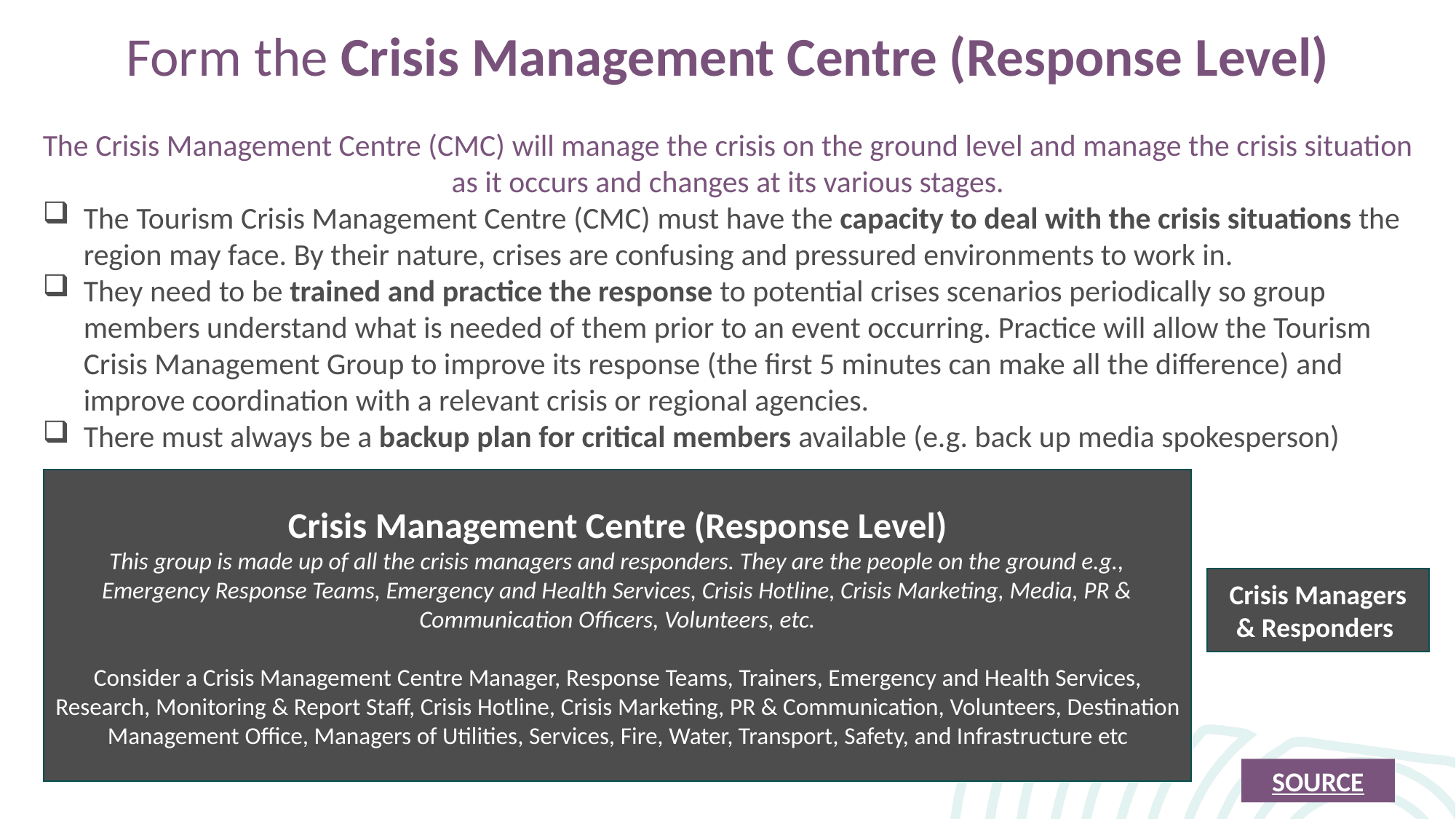

Form the Crisis Management Centre (Response Level)
The Crisis Management Centre (CMC) will manage the crisis on the ground level and manage the crisis situation as it occurs and changes at its various stages.
The Tourism Crisis Management Centre (CMC) must have the capacity to deal with the crisis situations the region may face. By their nature, crises are confusing and pressured environments to work in.
They need to be trained and practice the response to potential crises scenarios periodically so group members understand what is needed of them prior to an event occurring. Practice will allow the Tourism Crisis Management Group to improve its response (the first 5 minutes can make all the difference) and improve coordination with a relevant crisis or regional agencies.
There must always be a backup plan for critical members available (e.g. back up media spokesperson)

Crisis Management Centre (Response Level)
This group is made up of all the crisis managers and responders. They are the people on the ground e.g., Emergency Response Teams, Emergency and Health Services, Crisis Hotline, Crisis Marketing, Media, PR & Communication Officers, Volunteers, etc.

Consider a Crisis Management Centre Manager, Response Teams, Trainers, Emergency and Health Services, Research, Monitoring & Report Staff, Crisis Hotline, Crisis Marketing, PR & Communication, Volunteers, Destination Management Office, Managers of Utilities, Services, Fire, Water, Transport, Safety, and Infrastructure etc
Crisis Managers & Responders
SOURCE